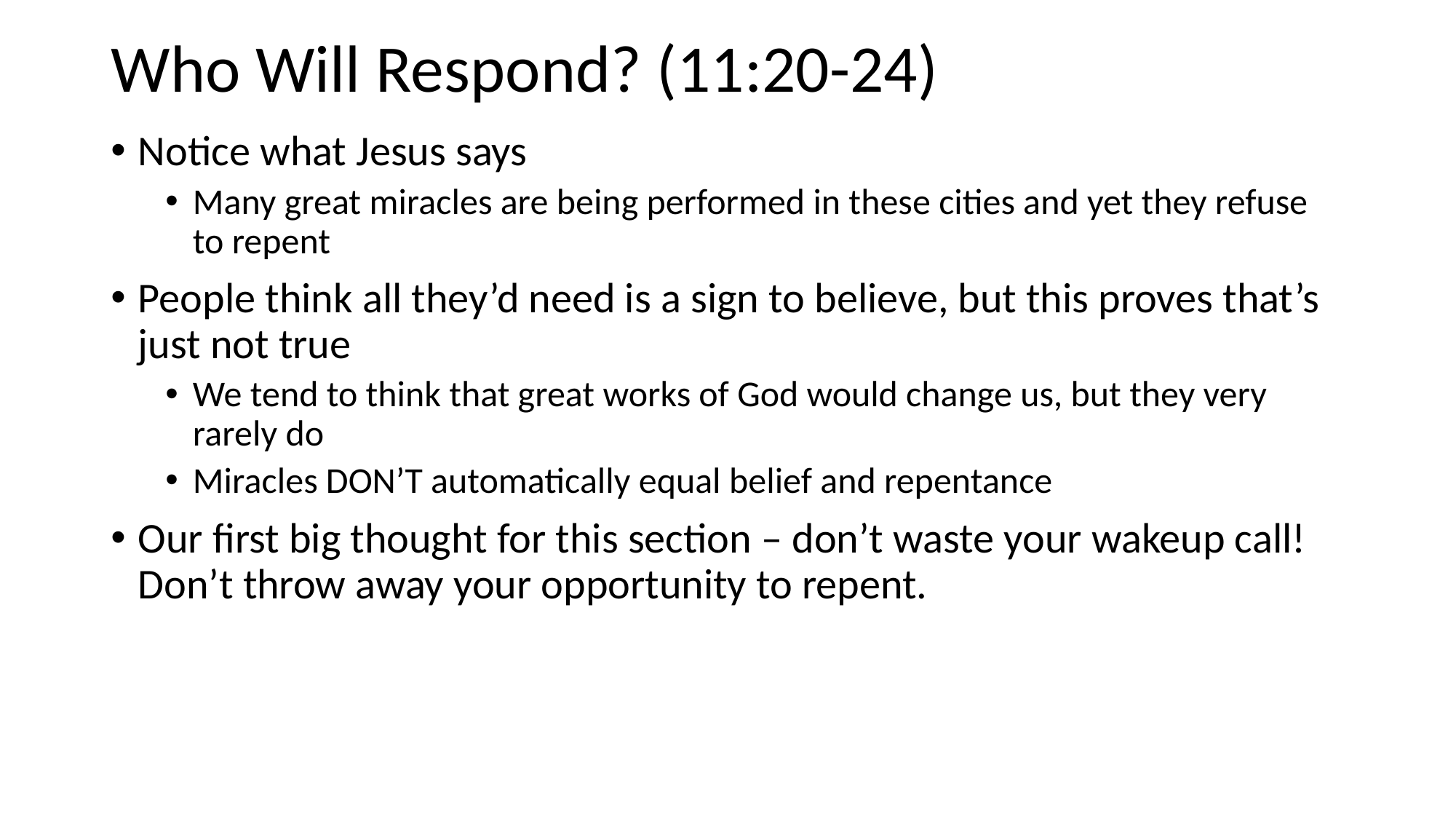

# Who Will Respond? (11:20-24)
Notice what Jesus says
Many great miracles are being performed in these cities and yet they refuse to repent
People think all they’d need is a sign to believe, but this proves that’s just not true
We tend to think that great works of God would change us, but they very rarely do
Miracles DON’T automatically equal belief and repentance
Our first big thought for this section – don’t waste your wakeup call! Don’t throw away your opportunity to repent.